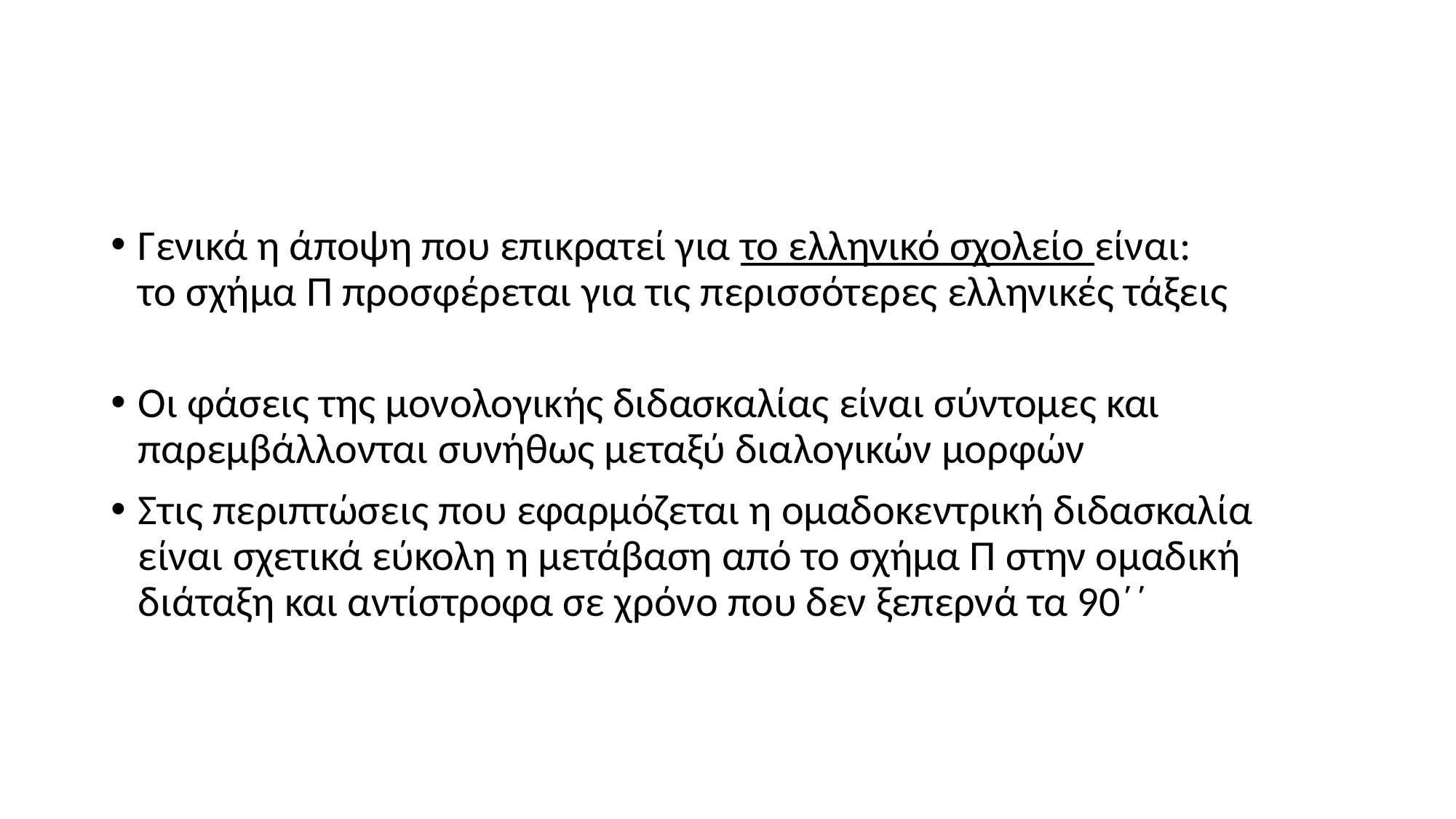

Γενικά η άποψη που επικρατεί για το ελληνικό σχολείο είναι:
το σχήμα Π προσφέρεται για τις περισσότερες ελληνικές τάξεις
Οι φάσεις της μονολογικής διδασκαλίας είναι σύντομες και παρεμβάλλονται συνήθως μεταξύ διαλογικών μορφών
Στις περιπτώσεις που εφαρμόζεται η ομαδοκεντρική διδασκαλία είναι σχετικά εύκολη η μετάβαση από το σχήμα Π στην ομαδική διάταξη και αντίστροφα σε χρόνο που δεν ξεπερνά τα 90΄΄